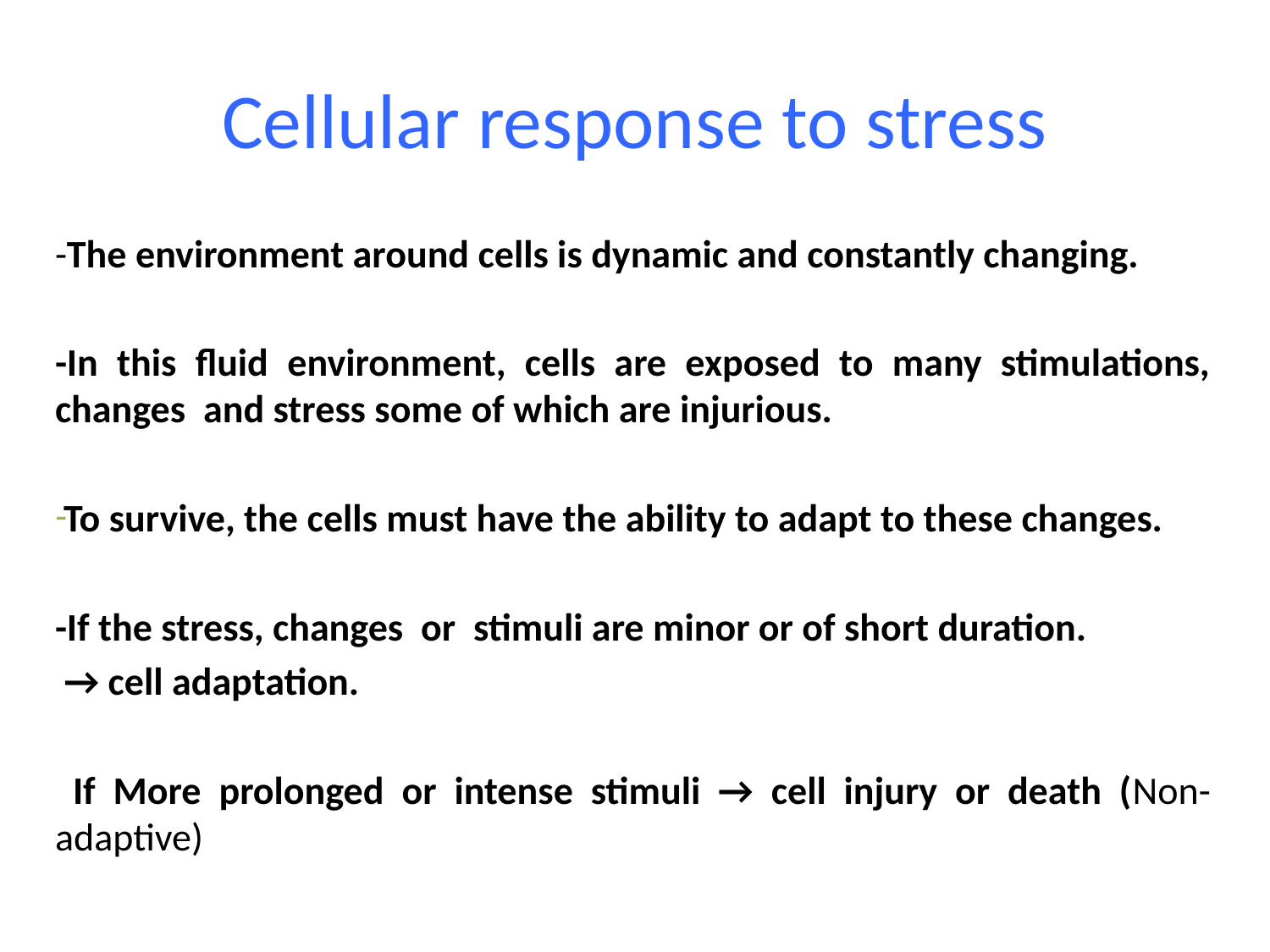

# Cellular response to stress
-The environment around cells is dynamic and constantly changing.

-In this fluid environment, cells are exposed to many stimulations, changes  and stress some of which are injurious.

To survive, the cells must have the ability to adapt to these changes.

-If the stress, changes  or  stimuli are minor or of short duration.
 → cell adaptation.

 If More prolonged or intense stimuli → cell injury or death (Non-adaptive)